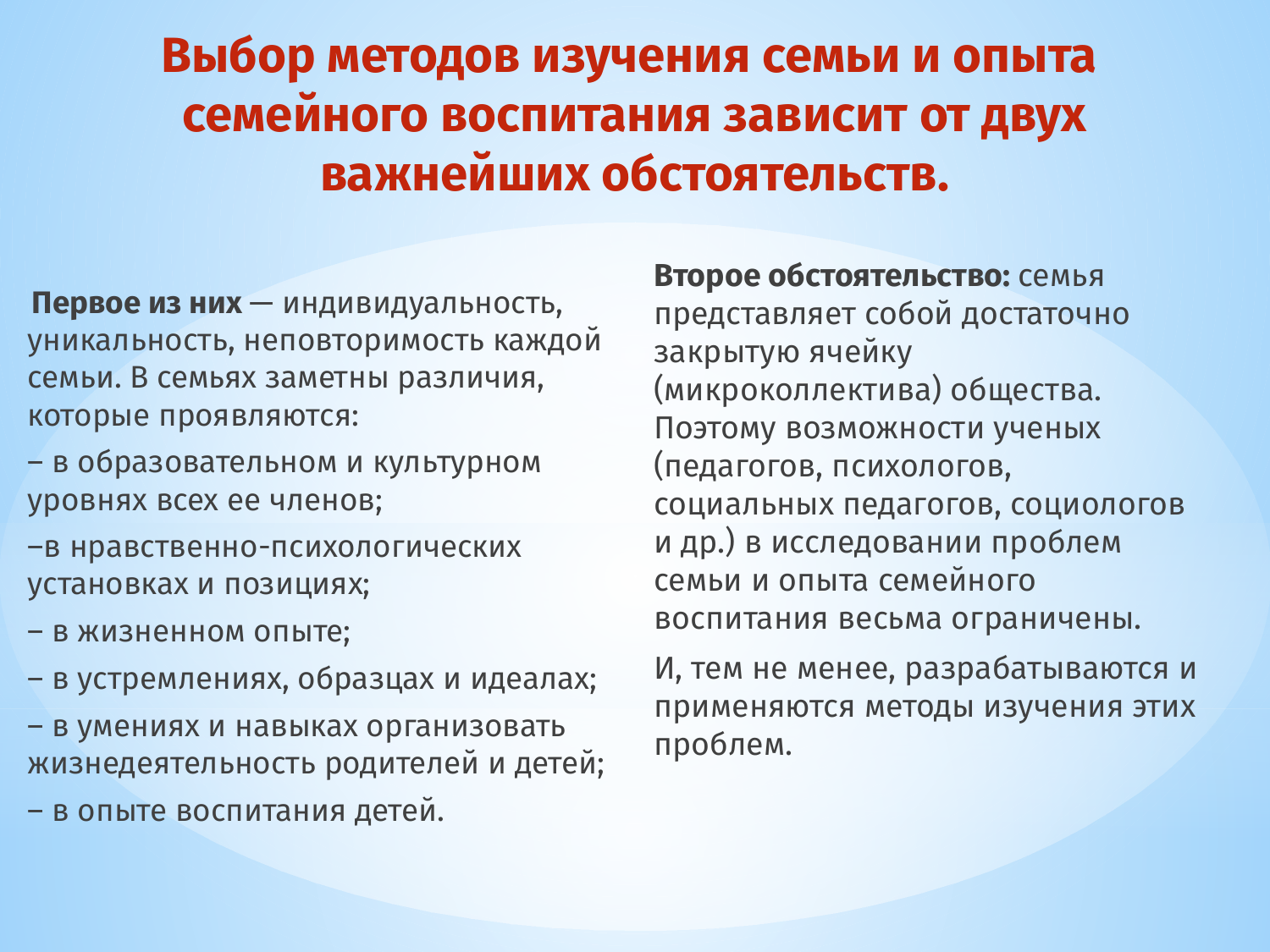

# Выбор методов изучения семьи и опыта семейного воспитания зависит от двух важнейших обстоятельств.
 Первое из них — индивидуальность, уникальность, неповторимость каждой семьи. В семьях заметны различия, которые проявляются:
– в образовательном и культурном уровнях всех ее членов;
–в нравственно-психологических установках и позициях;
– в жизненном опыте;
– в устремлениях, образцах и идеалах;
– в умениях и навыках организовать жизнедеятельность родителей и детей;
– в опыте воспитания детей.

Второе обстоятельство: семья представляет собой достаточно закрытую ячейку (микроколлектива) общества. Поэтому возможности ученых (педагогов, психологов, социальных педагогов, социологов и др.) в исследовании проблем семьи и опыта семейного воспитания весьма ограничены.
И, тем не менее, разрабатываются и применяются методы изучения этих проблем.